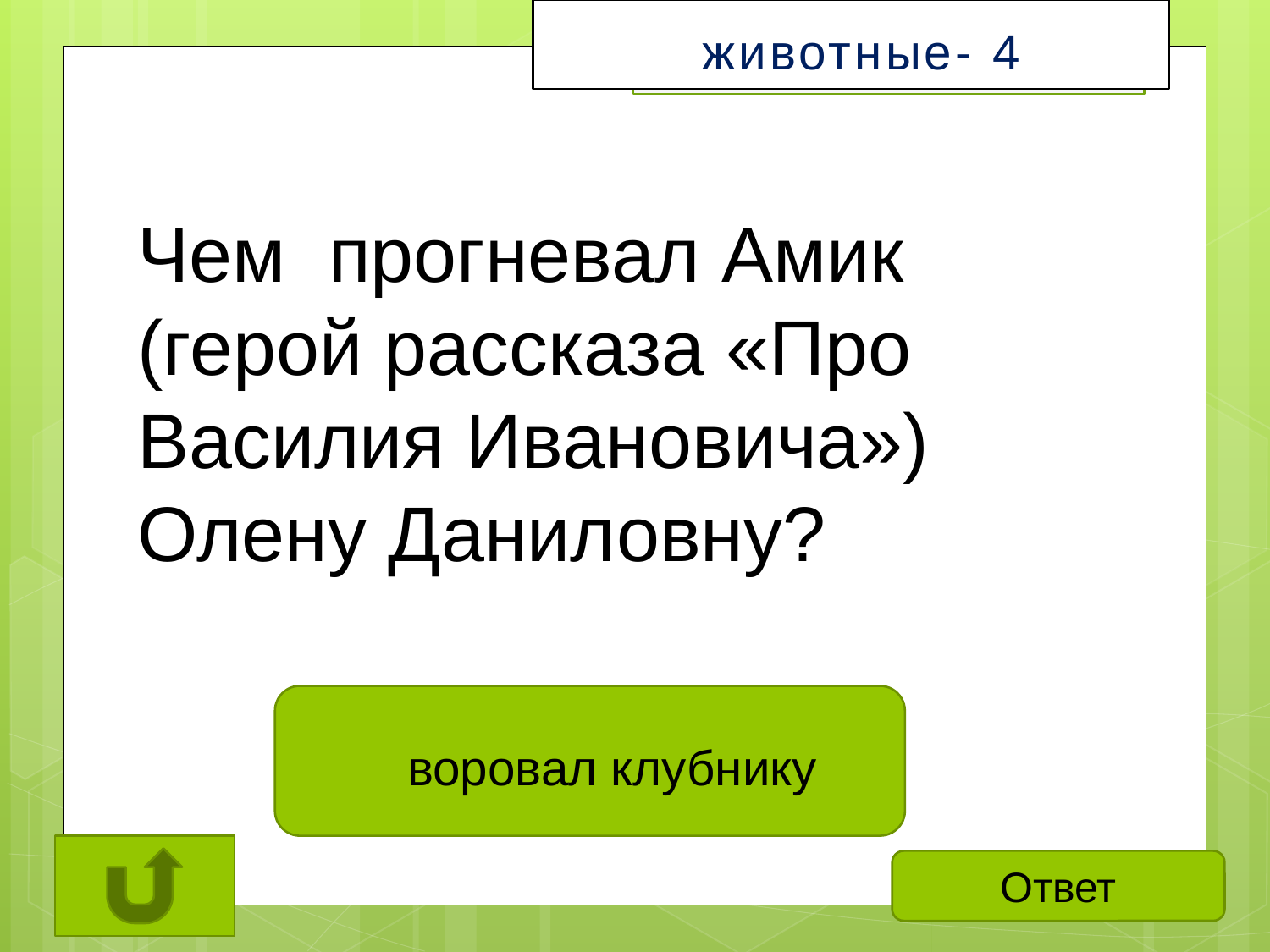

животные- 4

Чем  прогневал Амик (герой рассказа «Про Василия Ивановича») Олену Даниловну?
   воровал клубнику

Ответ